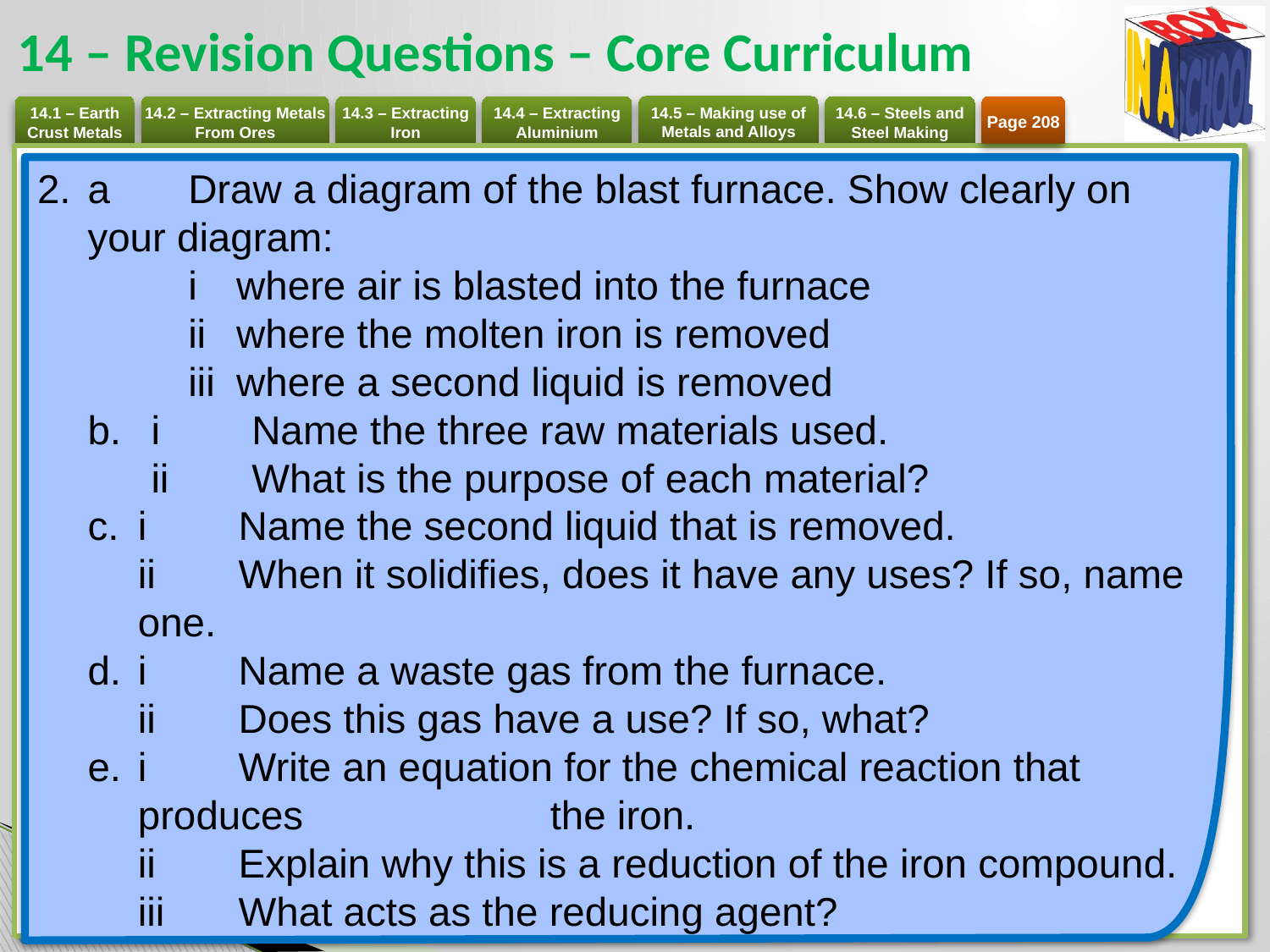

# 14 – Revision Questions – Core Curriculum
Page 208
a 	Draw a diagram of the blast furnace. Show clearly on your diagram:
	i 	where air is blasted into the furnace
	ii 	where the molten iron is removed
	iii 	where a second liquid is removed
i 	Name the three raw materials used.
ii 	What is the purpose of each material?
i 	Name the second liquid that is removed.
ii 	When it solidifies, does it have any uses? If so, name one.
i 	Name a waste gas from the furnace.
ii 	Does this gas have a use? If so, what?
i 	Write an equation for the chemical reaction that produces 	the iron.
ii 	Explain why this is a reduction of the iron compound.
iii 	What acts as the reducing agent?